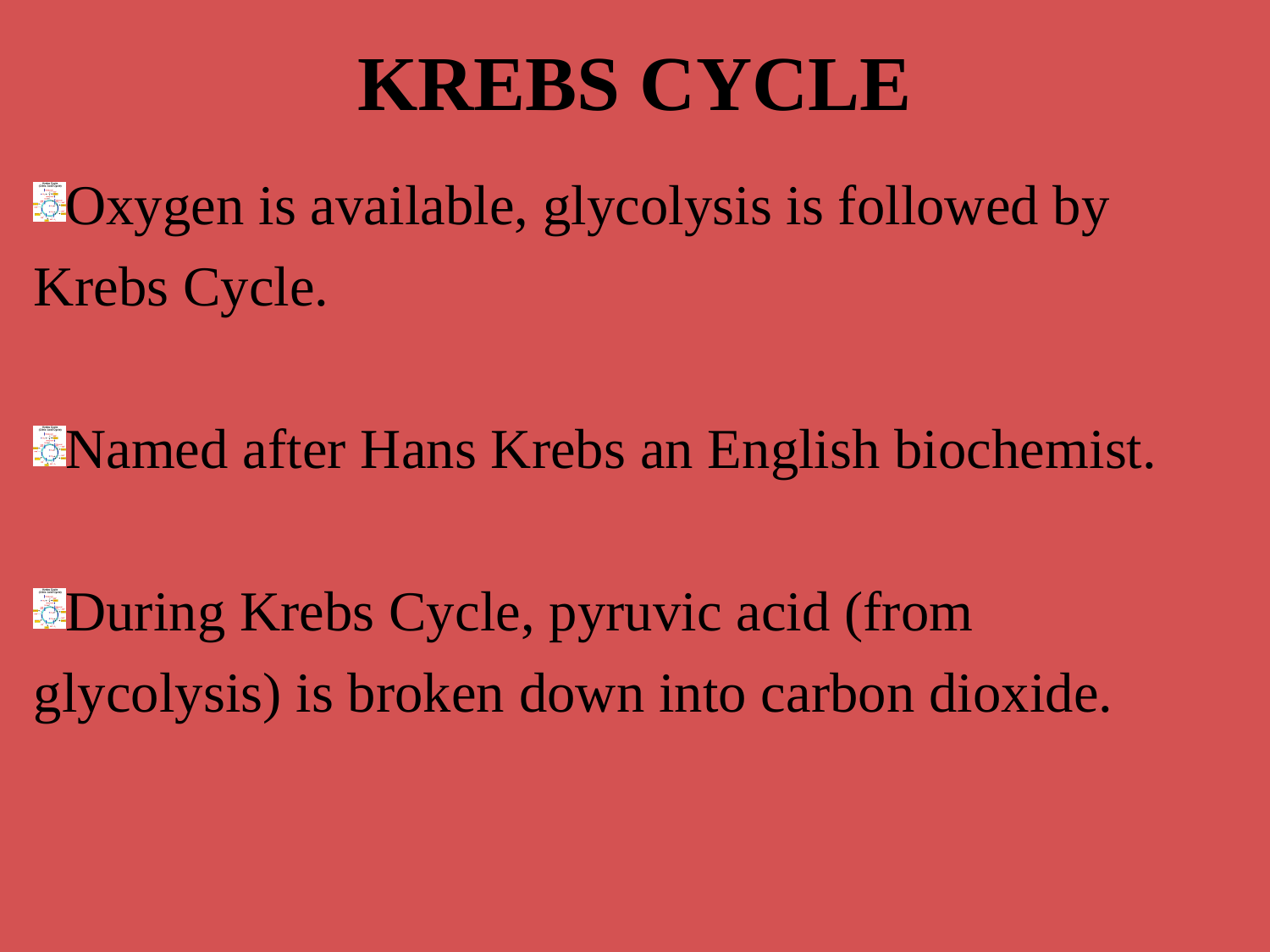

# KREBS CYCLE
Oxygen is available, glycolysis is followed by Krebs Cycle.

Named after Hans Krebs an English biochemist.

During Krebs Cycle, pyruvic acid (from glycolysis) is broken down into carbon dioxide.